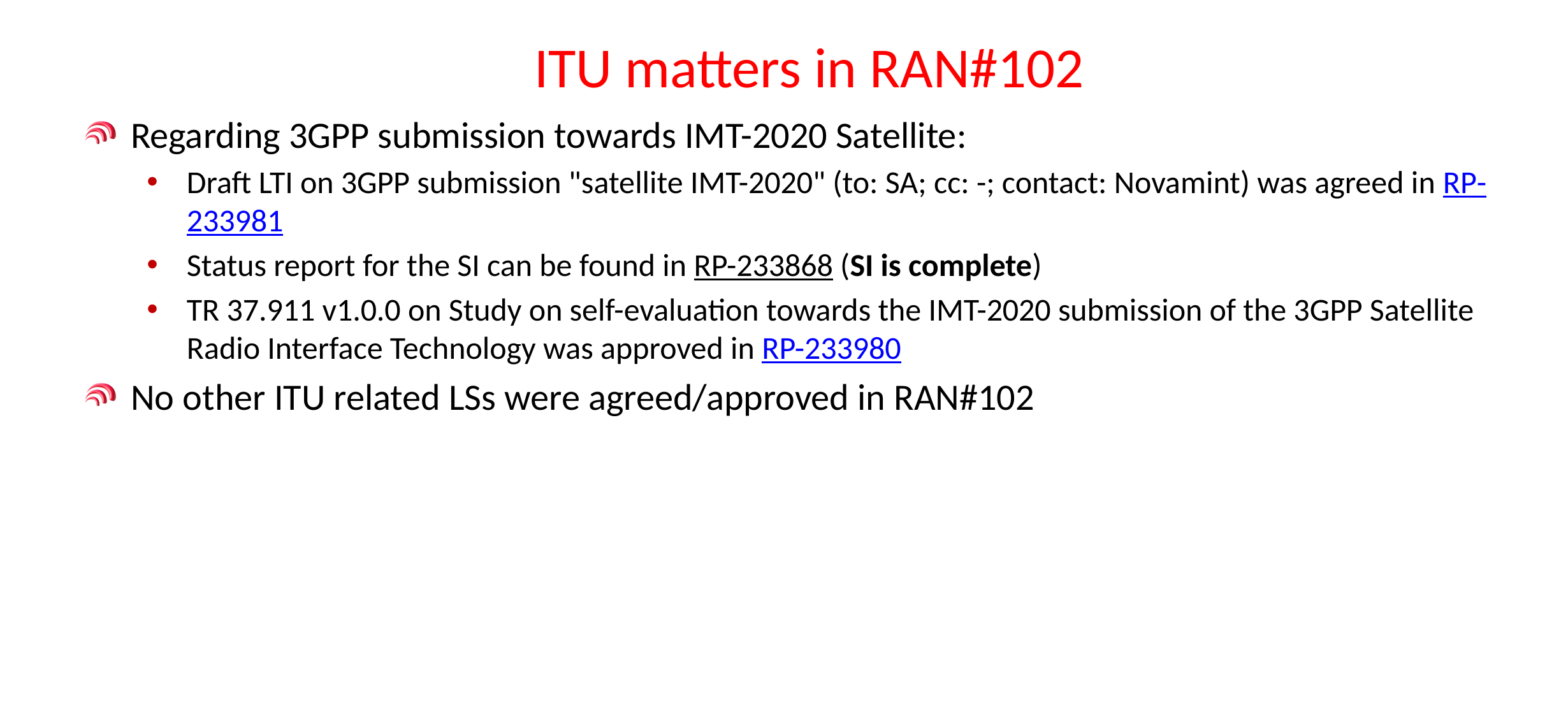

# ITU matters in RAN#102
Regarding 3GPP submission towards IMT-2020 Satellite:
Draft LTI on 3GPP submission "satellite IMT-2020" (to: SA; cc: -; contact: Novamint) was agreed in RP-233981
Status report for the SI can be found in RP-233868 (SI is complete)
TR 37.911 v1.0.0 on Study on self-evaluation towards the IMT-2020 submission of the 3GPP Satellite Radio Interface Technology was approved in RP-233980
No other ITU related LSs were agreed/approved in RAN#102